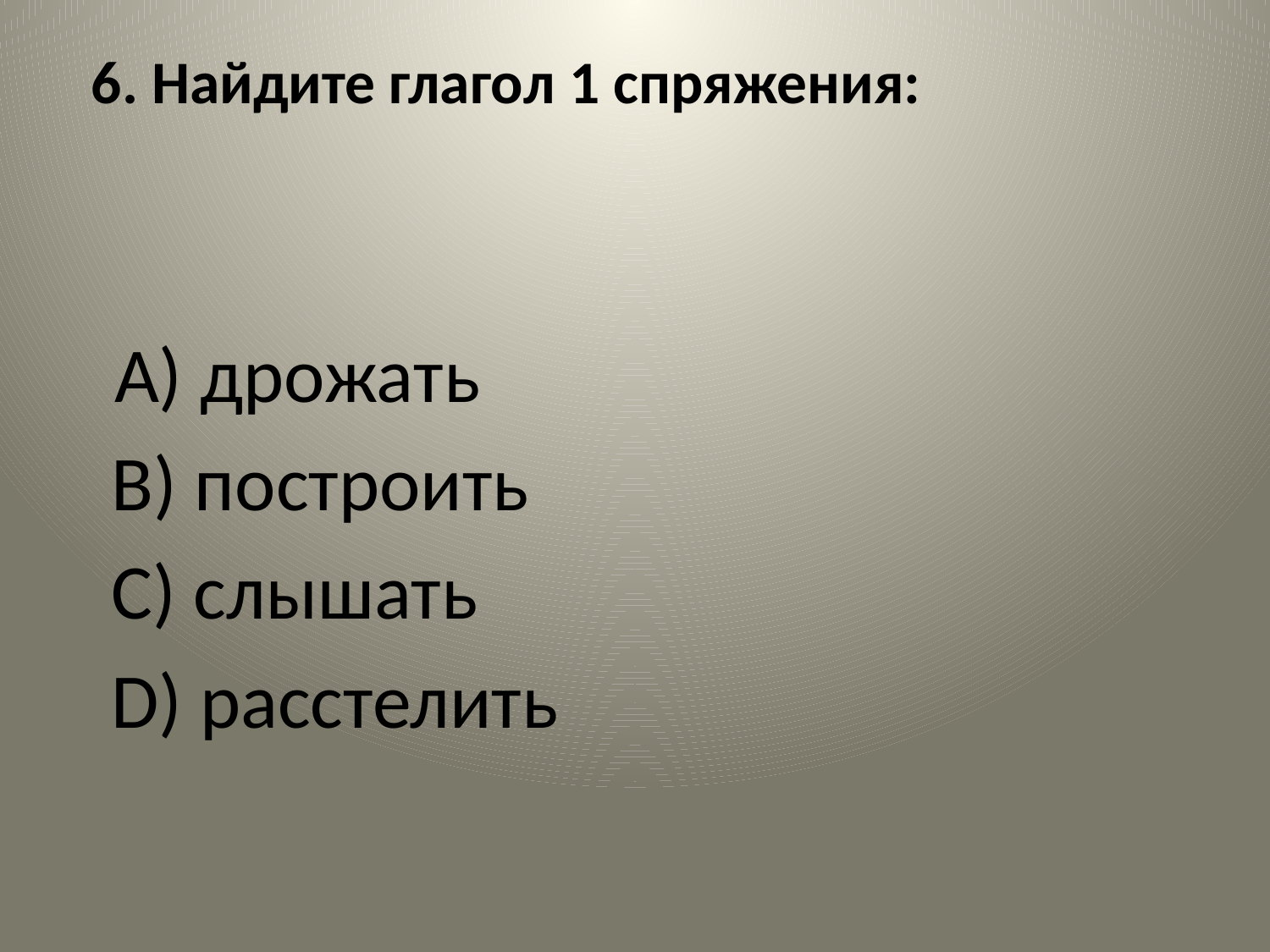

# 6. Найдите глагол 1 спряжения:

   A) дрожать
  B) построить
  C) слышать
  D) расстелить